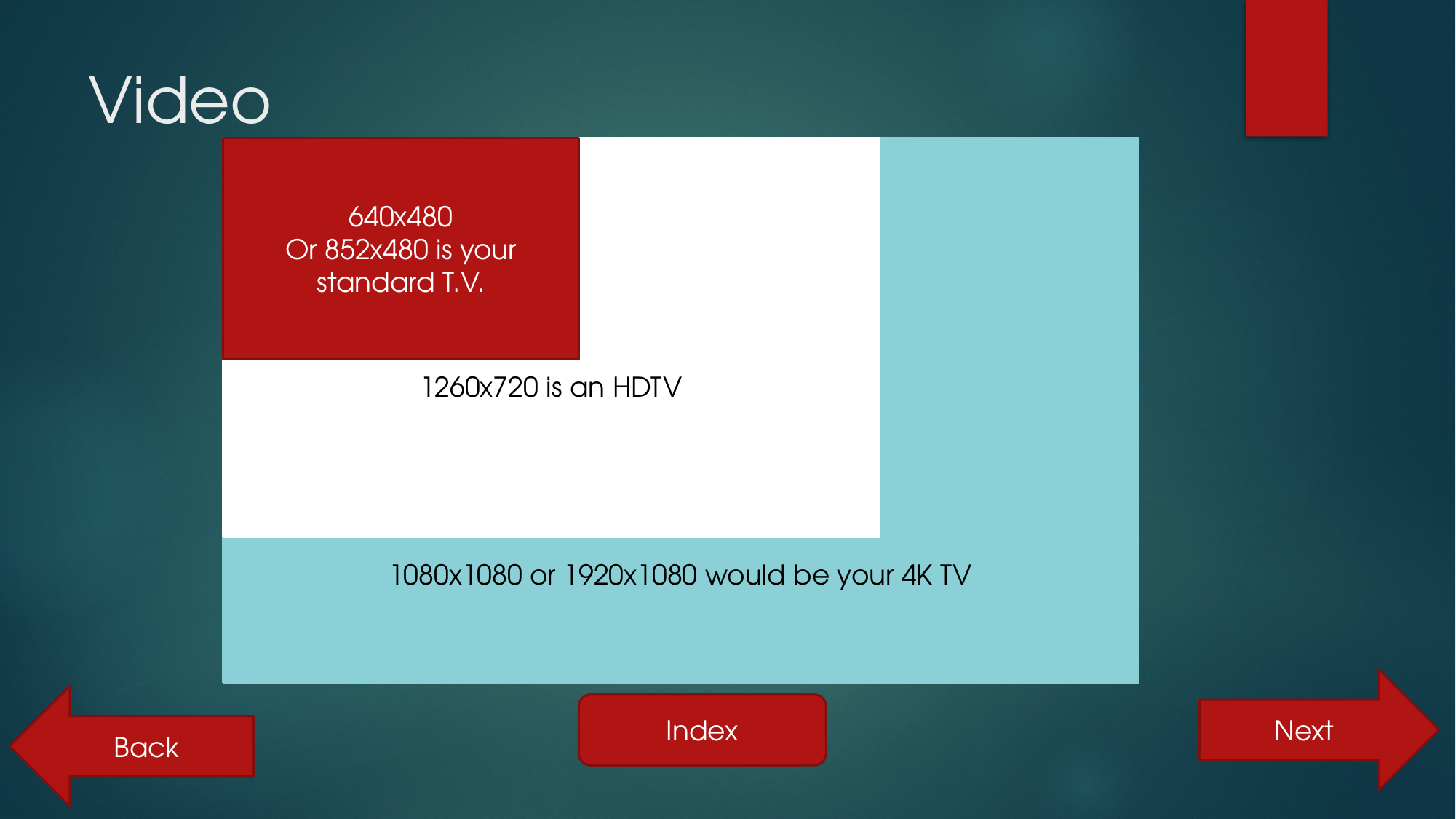

# Video
640x480
Or 852x480 is your standard T.V.

1260x720 is an HDTV

1080x1080 or 1920x1080 would be your 4K TV

Next
Back
Index